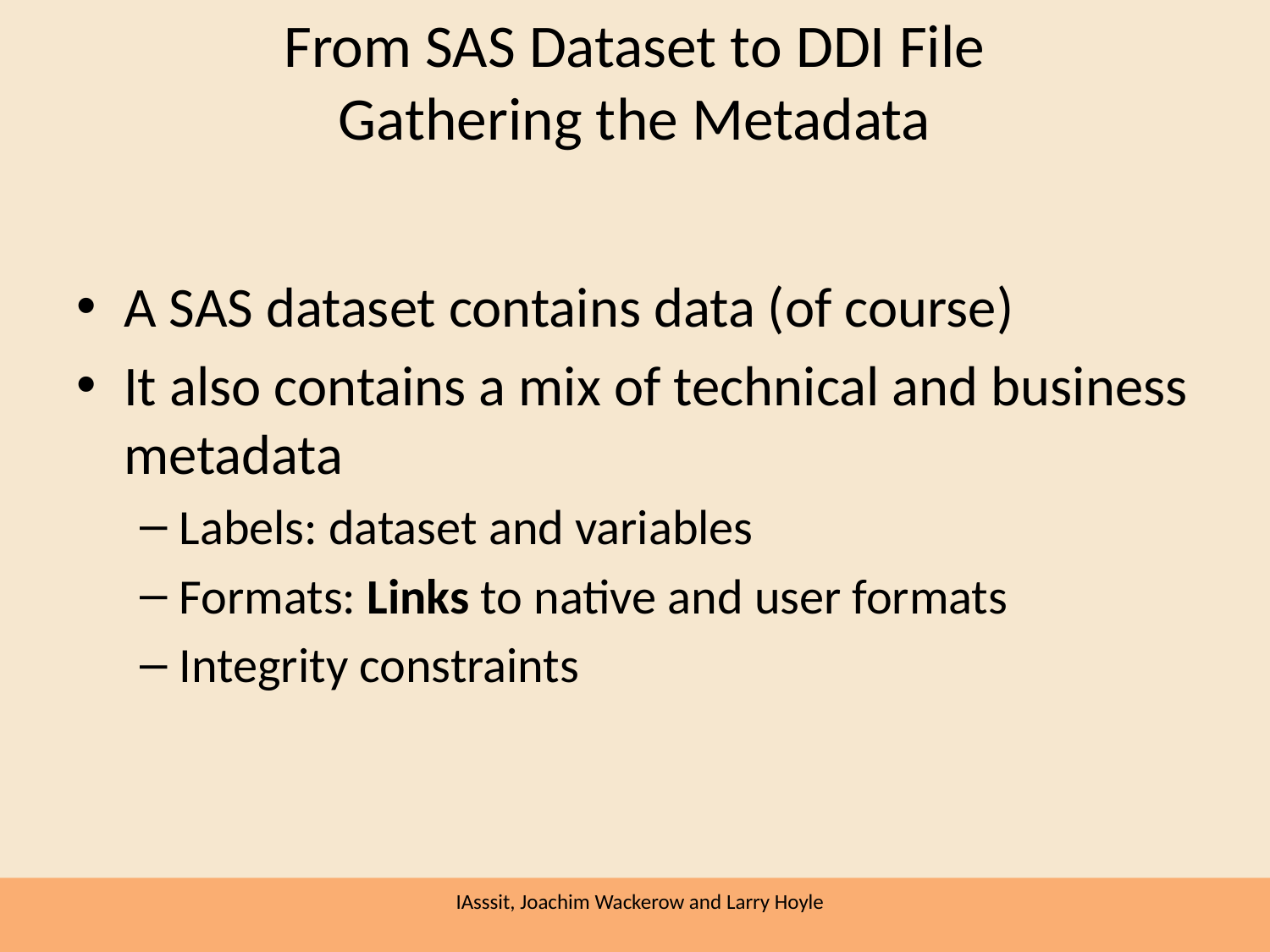

# From SAS Dataset to DDI File Gathering the Metadata
A SAS dataset contains data (of course)
It also contains a mix of technical and business metadata
Labels: dataset and variables
Formats: Links to native and user formats
Integrity constraints
IAsssit, Joachim Wackerow and Larry Hoyle